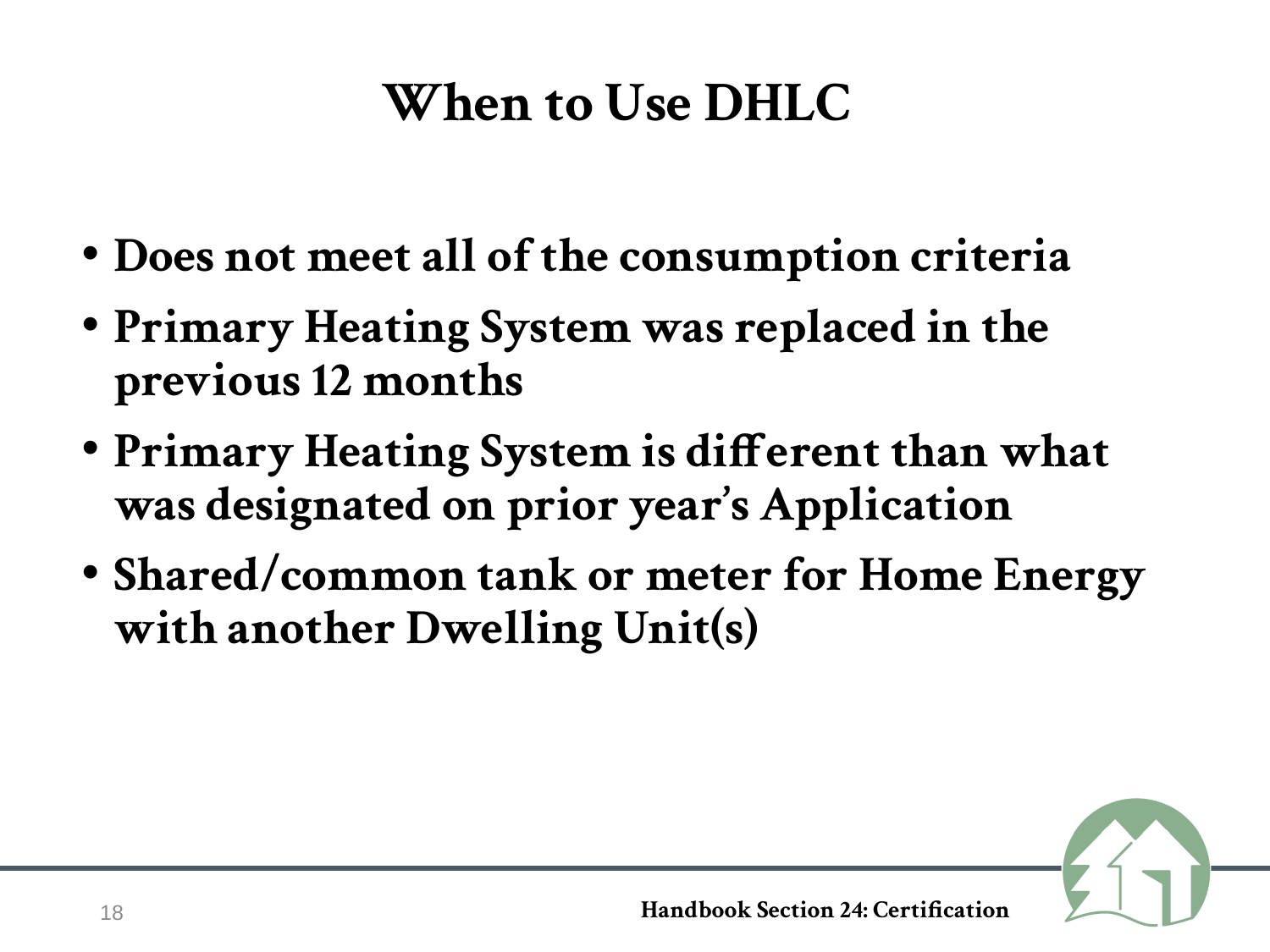

# When to Use DHLC
Does not meet all of the consumption criteria
Primary Heating System was replaced in the previous 12 months
Primary Heating System is different than what was designated on prior year’s Application
Shared/common tank or meter for Home Energy with another Dwelling Unit(s)
18
Handbook Section 24: Certification